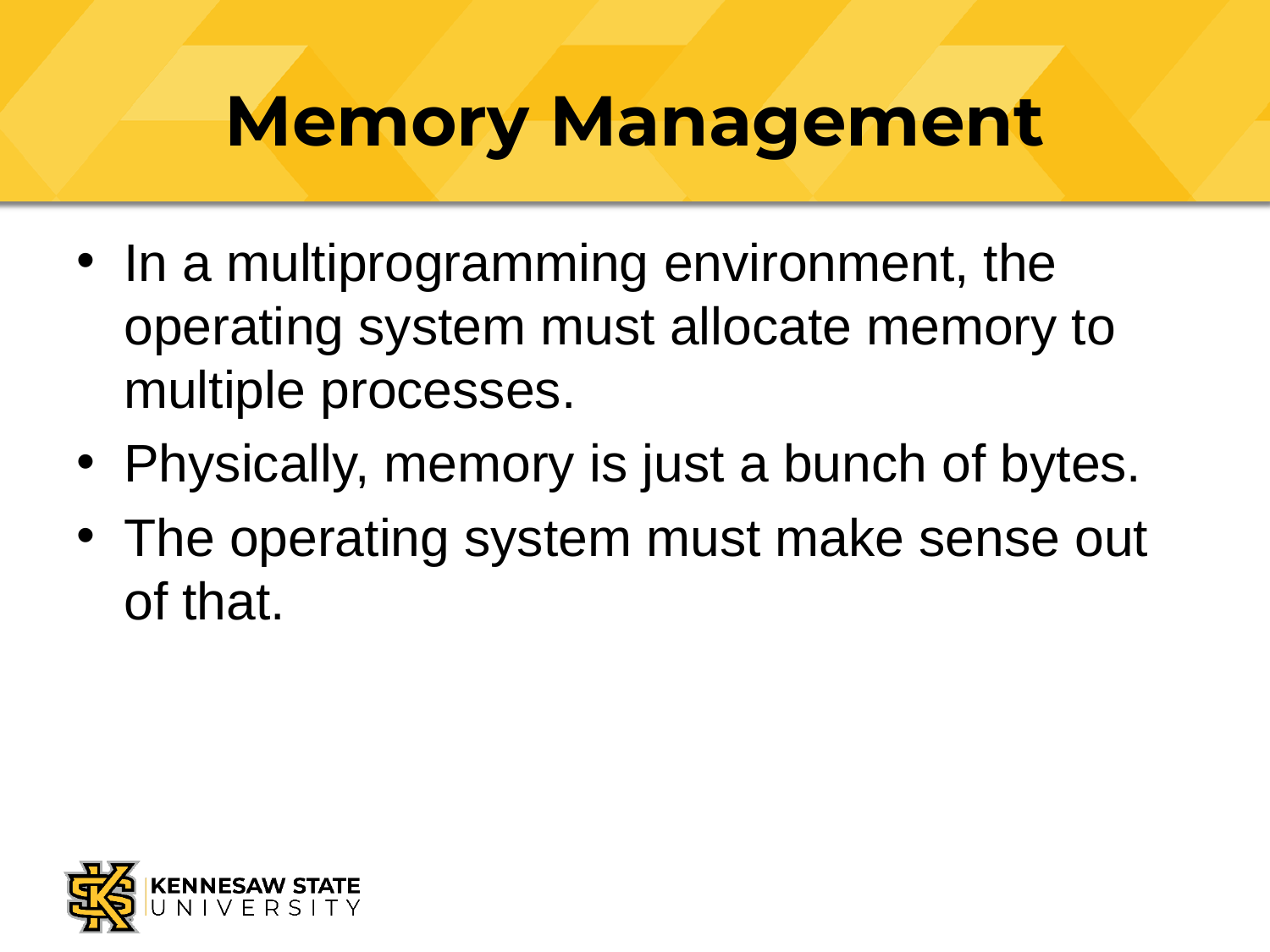

# Memory Management
In a multiprogramming environment, the operating system must allocate memory to multiple processes.
Physically, memory is just a bunch of bytes.
The operating system must make sense out of that.